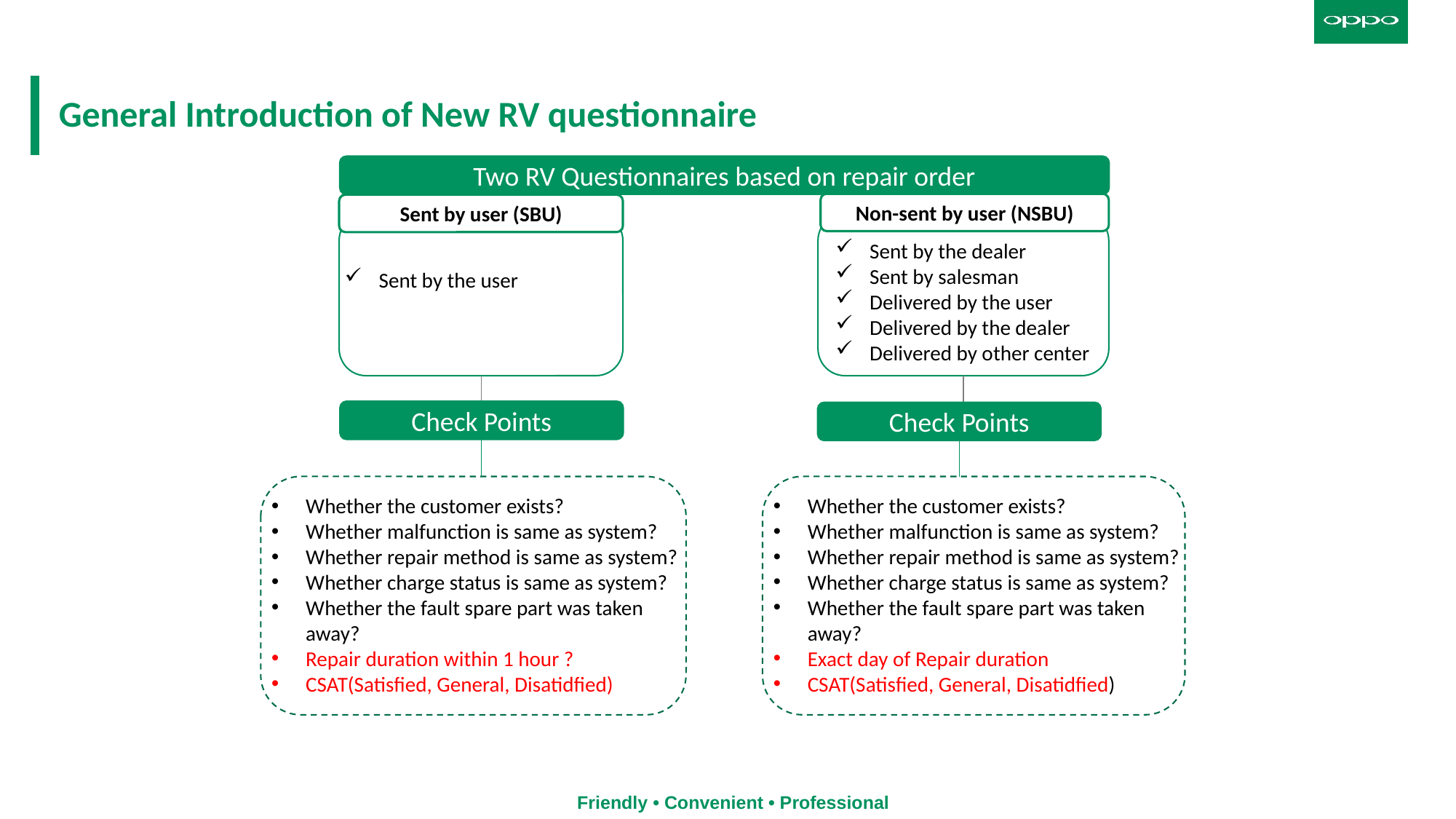

General Introduction of New RV questionnaire
Two RV Questionnaires based on repair order
Non-sent by user (NSBU)
Sent by user (SBU)

Sent by the dealer
Sent by salesman
Delivered by the user
Delivered by the dealer
Delivered by other center
Sent by the user
Check Points
Check Points

Whether the customer exists?
Whether malfunction is same as system?
Whether repair method is same as system?
Whether charge status is same as system?
Whether the fault spare part was taken away?
Repair duration within 1 hour ?
CSAT(Satisfied, General, Disatidfied)
Whether the customer exists?
Whether malfunction is same as system?
Whether repair method is same as system?
Whether charge status is same as system?
Whether the fault spare part was taken away?
Exact day of Repair duration
CSAT(Satisfied, General, Disatidfied)